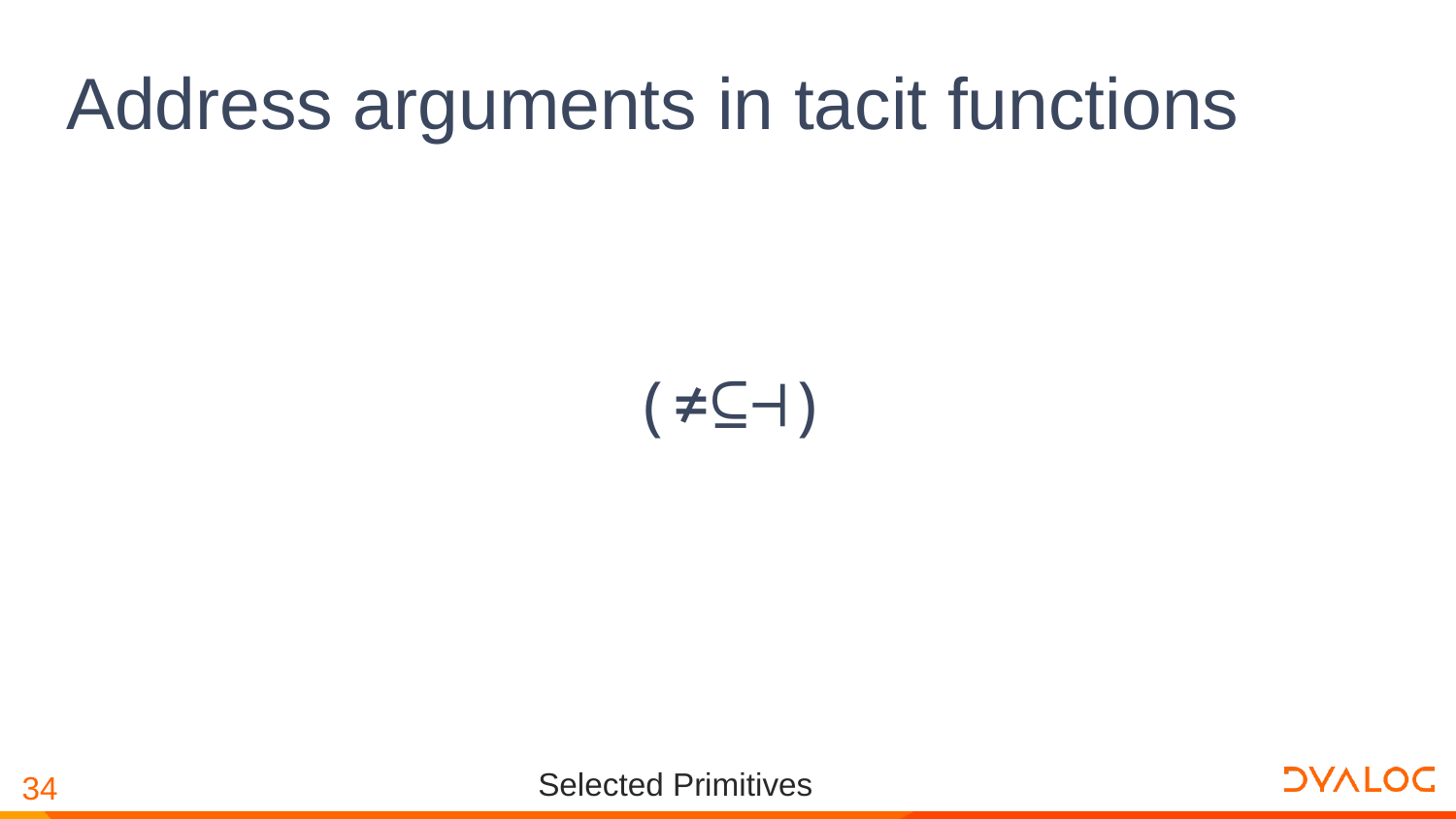

# Address arguments in tacit functions

(≠⊆⊣)